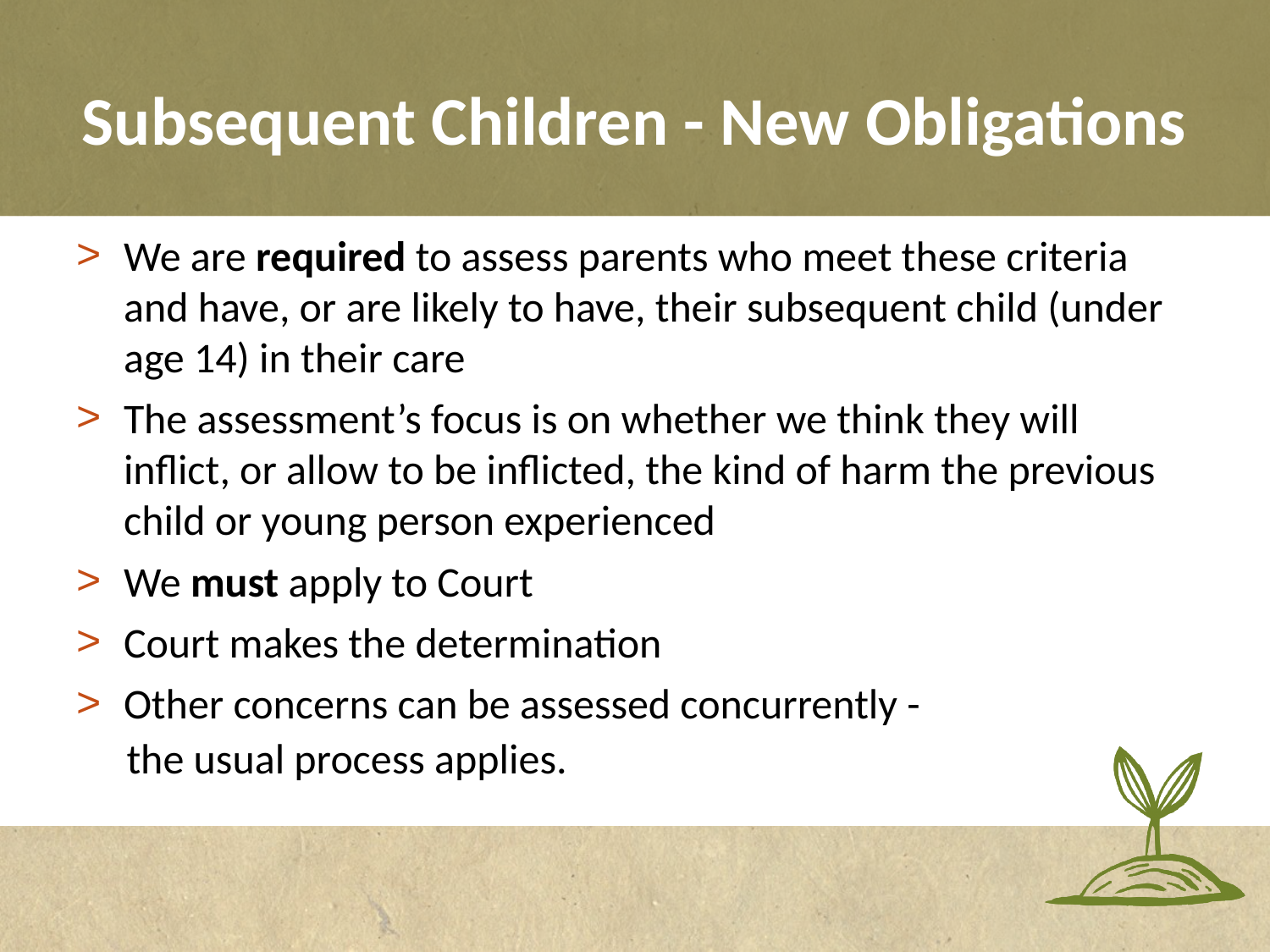

# Subsequent Children - New Obligations
We are required to assess parents who meet these criteria and have, or are likely to have, their subsequent child (under age 14) in their care
The assessment’s focus is on whether we think they will inflict, or allow to be inflicted, the kind of harm the previous child or young person experienced
We must apply to Court
Court makes the determination
Other concerns can be assessed concurrently -
the usual process applies.